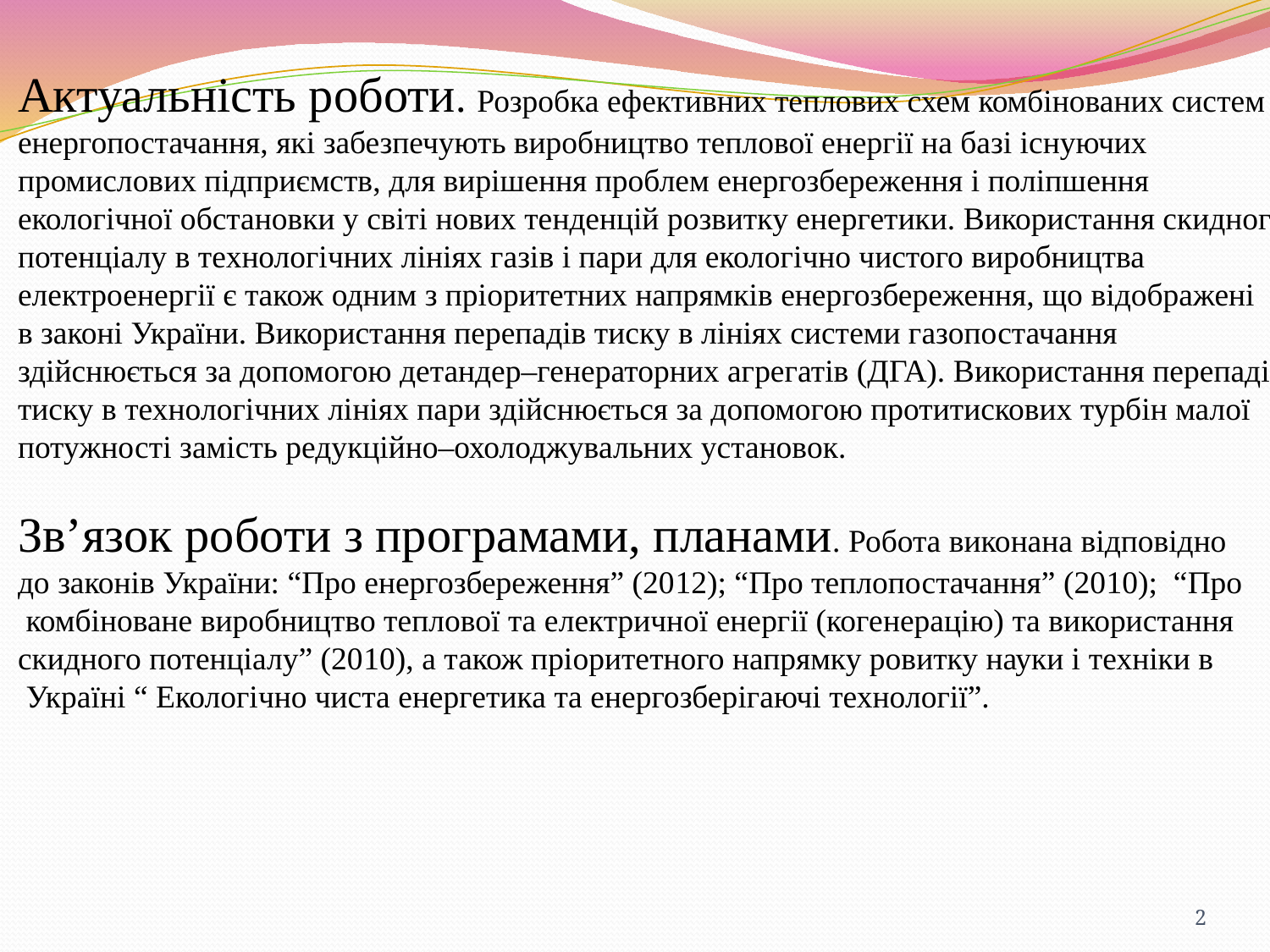

Актуальність роботи. Розробка ефективних теплових схем комбінованих систем
енергопостачання, які забезпечують виробництво теплової енергії на базі існуючих
промислових підприємств, для вирішення проблем енергозбереження і поліпшення
екологічної обстановки у світі нових тенденцій розвитку енергетики. Використання скидного
потенціалу в технологічних лініях газів і пари для екологічно чистого виробництва
електроенергії є також одним з пріоритетних напрямків енергозбереження, що відображені
в законі України. Використання перепадів тиску в лініях системи газопостачання
здійснюється за допомогою детандер–генераторних агрегатів (ДГА). Використання перепадів
тиску в технологічних лініях пари здійснюється за допомогою протитискових турбін малої
потужності замість редукційно–охолоджувальних установок.

Зв’язок роботи з програмами, планами. Робота виконана відповідно
до законів України: “Про енергозбереження” (2012); “Про теплопостачання” (2010);  “Про
 комбіноване виробництво теплової та електричної енергії (когенерацію) та використання
скидного потенціалу” (2010), а також пріоритетного напрямку ровитку науки і техніки в
 Україні “ Екологічно чиста енергетика та енергозберігаючі технології”.

2